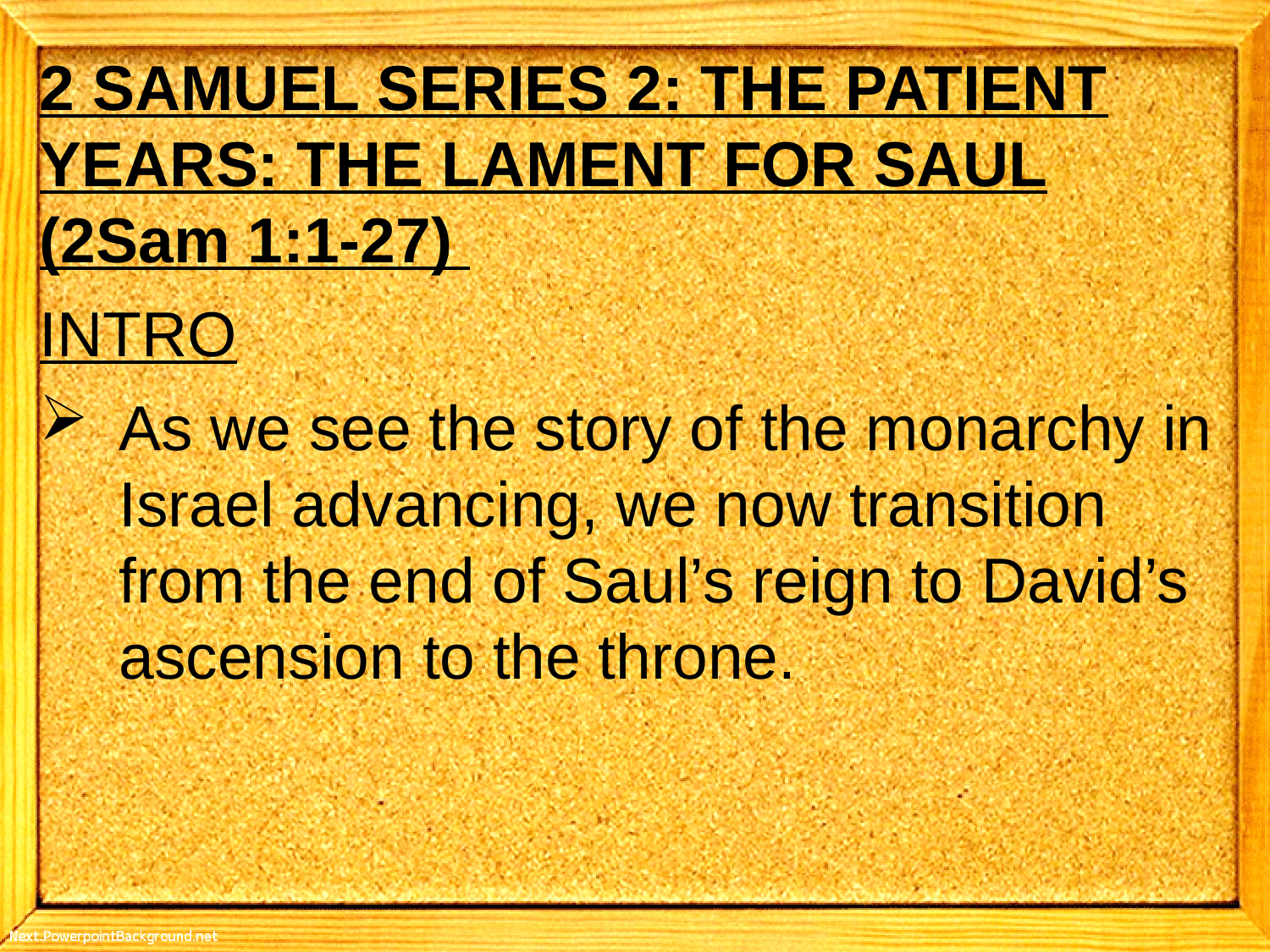

2 SAMUEL SERIES 2: THE PATIENT YEARS: THE LAMENT FOR SAUL (2Sam 1:1-27)
INTRO
As we see the story of the monarchy in Israel advancing, we now transition from the end of Saul’s reign to David’s ascension to the throne.